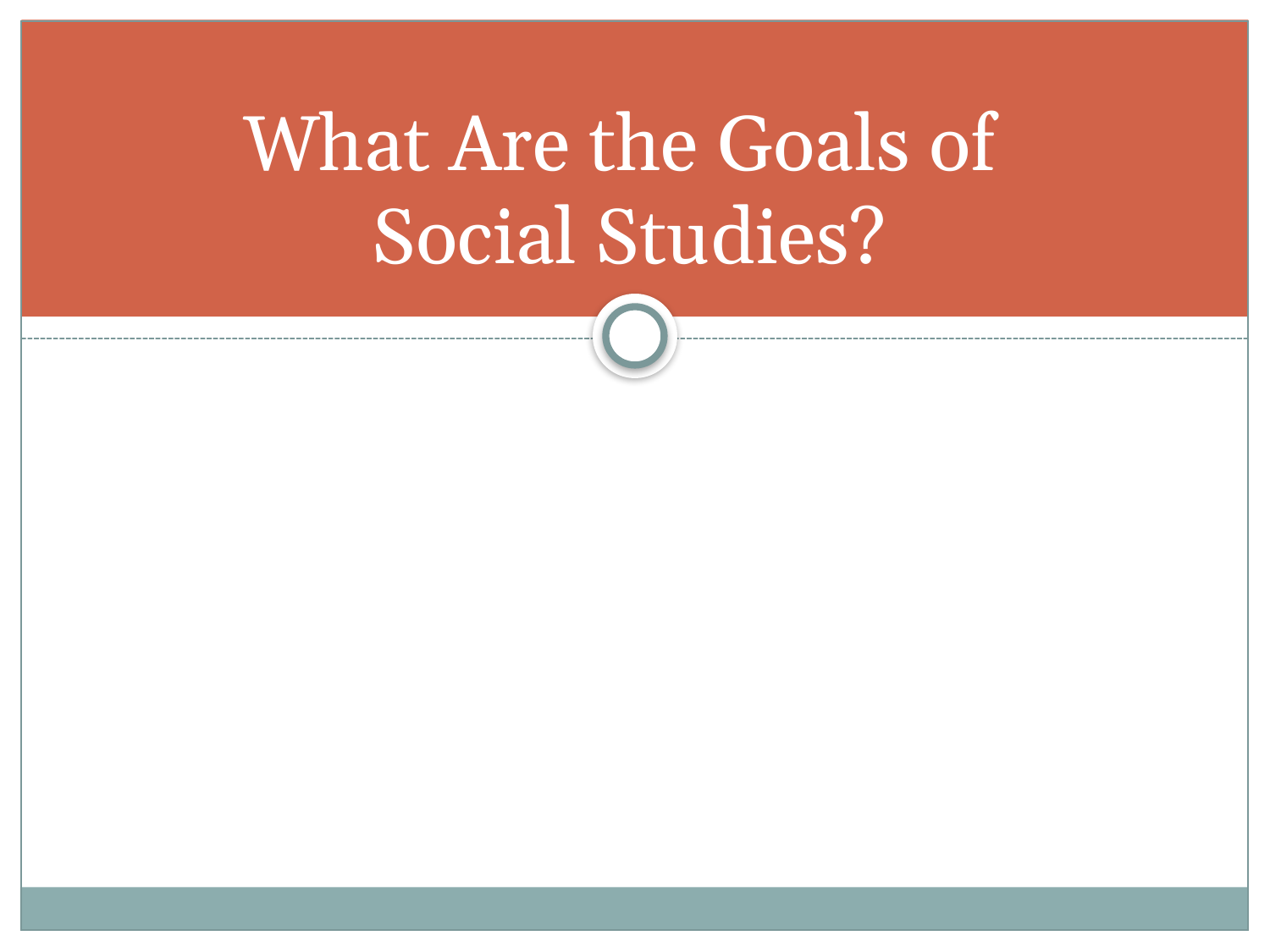

# What Are the Goals of Social Studies?